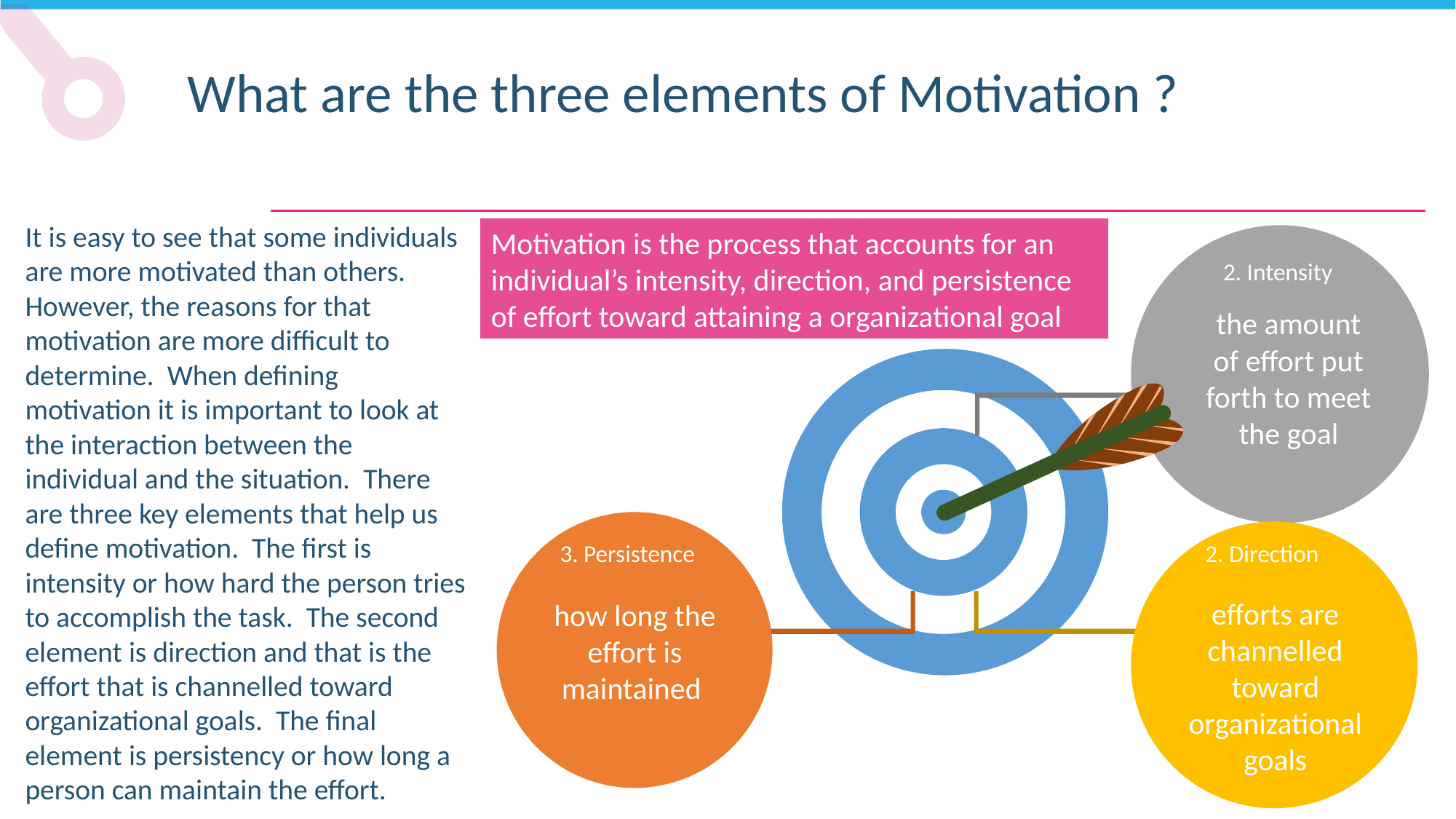

What are the three elements of Motivation ?
It is easy to see that some individuals are more motivated than others.  However, the reasons for that motivation are more difficult to determine.  When defining motivation it is important to look at the interaction between the individual and the situation.  There are three key elements that help us define motivation.  The first is intensity or how hard the person tries to accomplish the task.  The second element is direction and that is the effort that is channelled toward organizational goals.  The final element is persistency or how long a person can maintain the effort.

Motivation is the process that accounts for an individual’s intensity, direction, and persistence of effort toward attaining a organizational goal

Motivation
2. Intensity
the amount of effort put forth to meet the goal

3. Persistence
2. Direction

efforts are channelled toward organizational goals
how long the effort is maintained